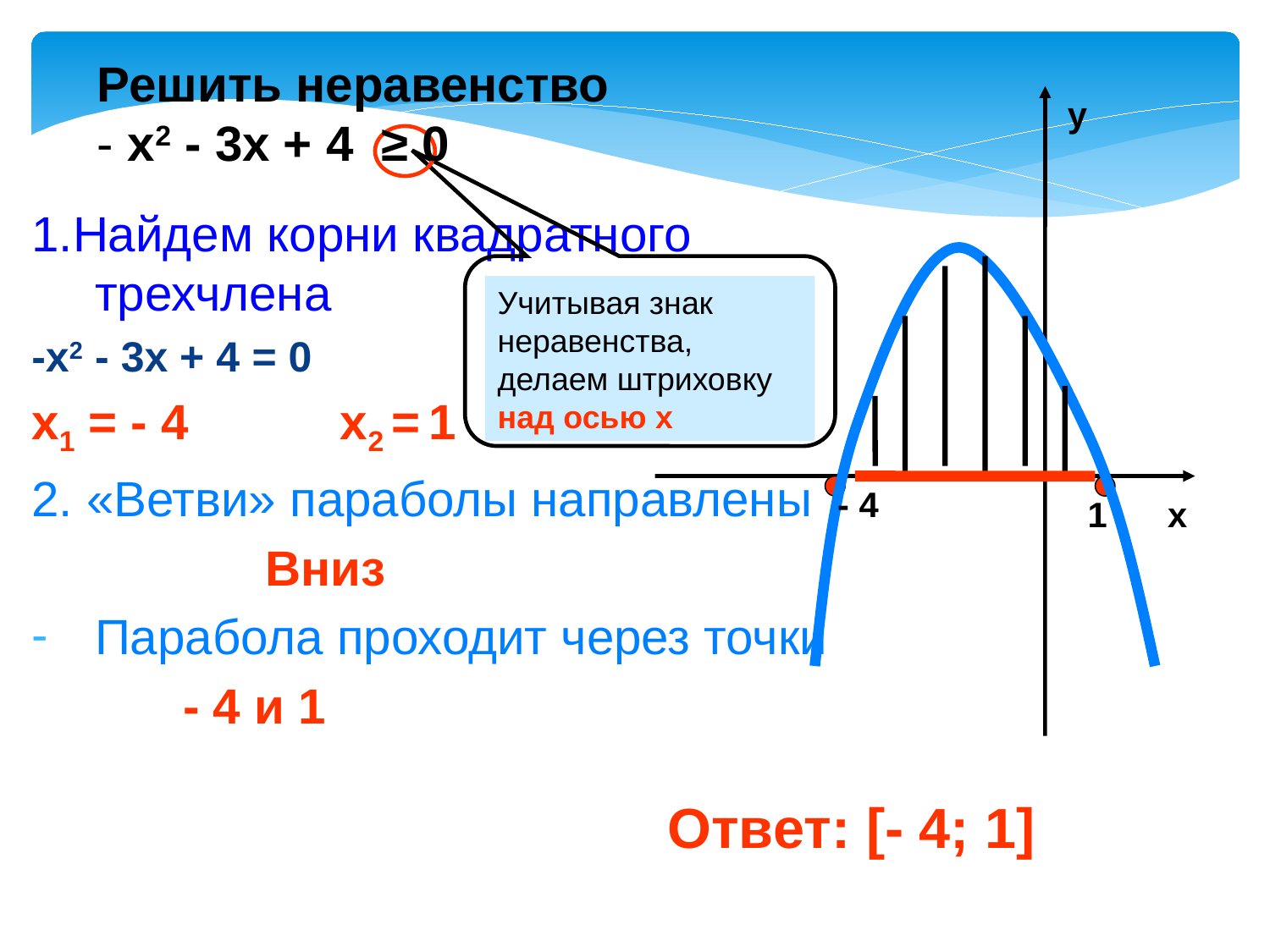

Решить неравенство
- х2 - 3х + 4  ≥ 0

у

1.Найдем корни квадратного трехчлена
-х2 - 3х + 4 = 0
х1 = - 4           х2 = 1
2. «Ветви» параболы направлены
                 Вниз
Парабола проходит через точки
           - 4 и 1

Учитывая знак неравенства, делаем штриховку над осью х

- 4

1
х
Ответ: [- 4; 1]